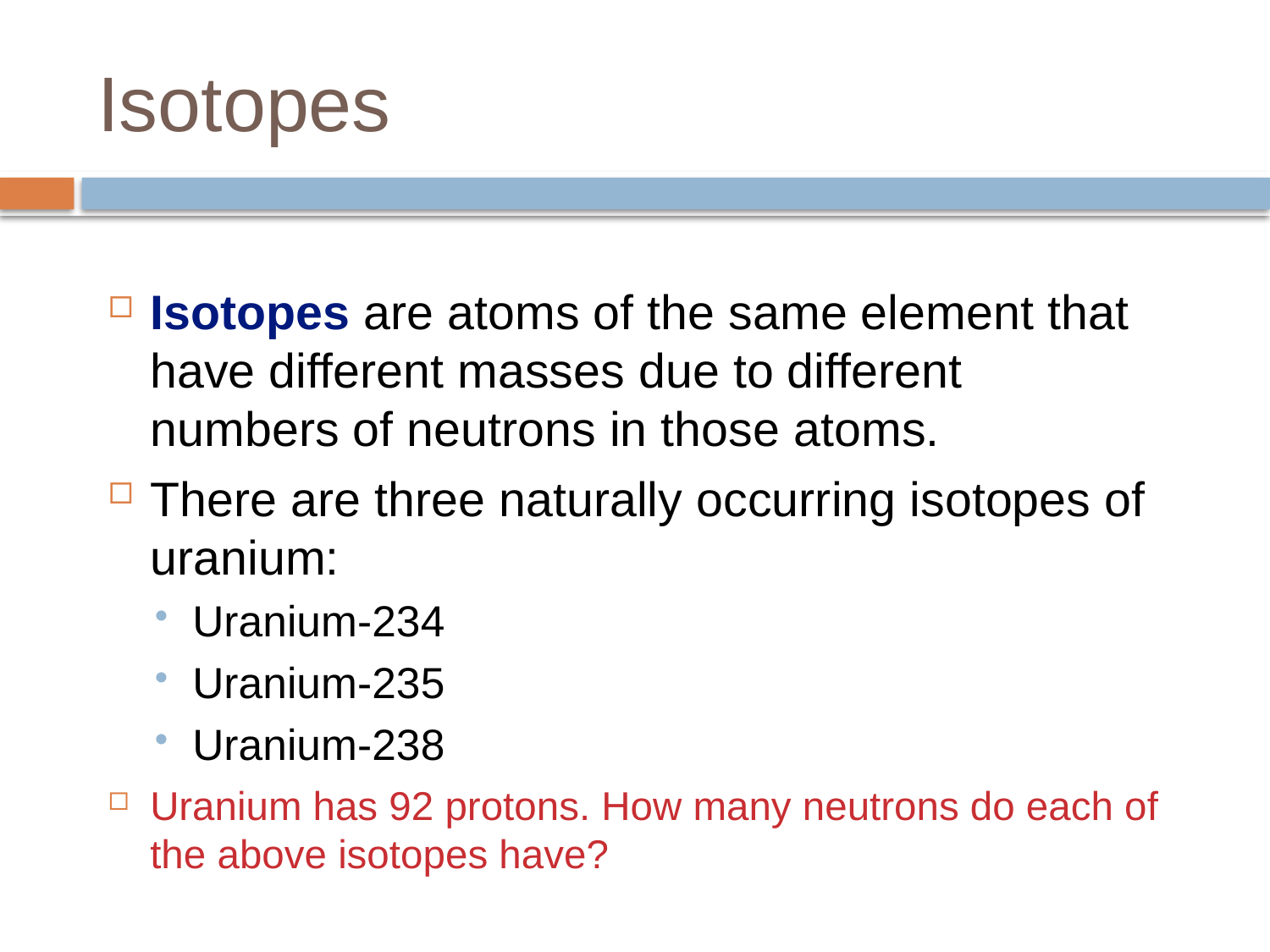

# Isotopes
Isotopes are atoms of the same element that have different masses due to different numbers of neutrons in those atoms.
There are three naturally occurring isotopes of uranium:
Uranium-234
Uranium-235
Uranium-238
Uranium has 92 protons. How many neutrons do each of the above isotopes have?